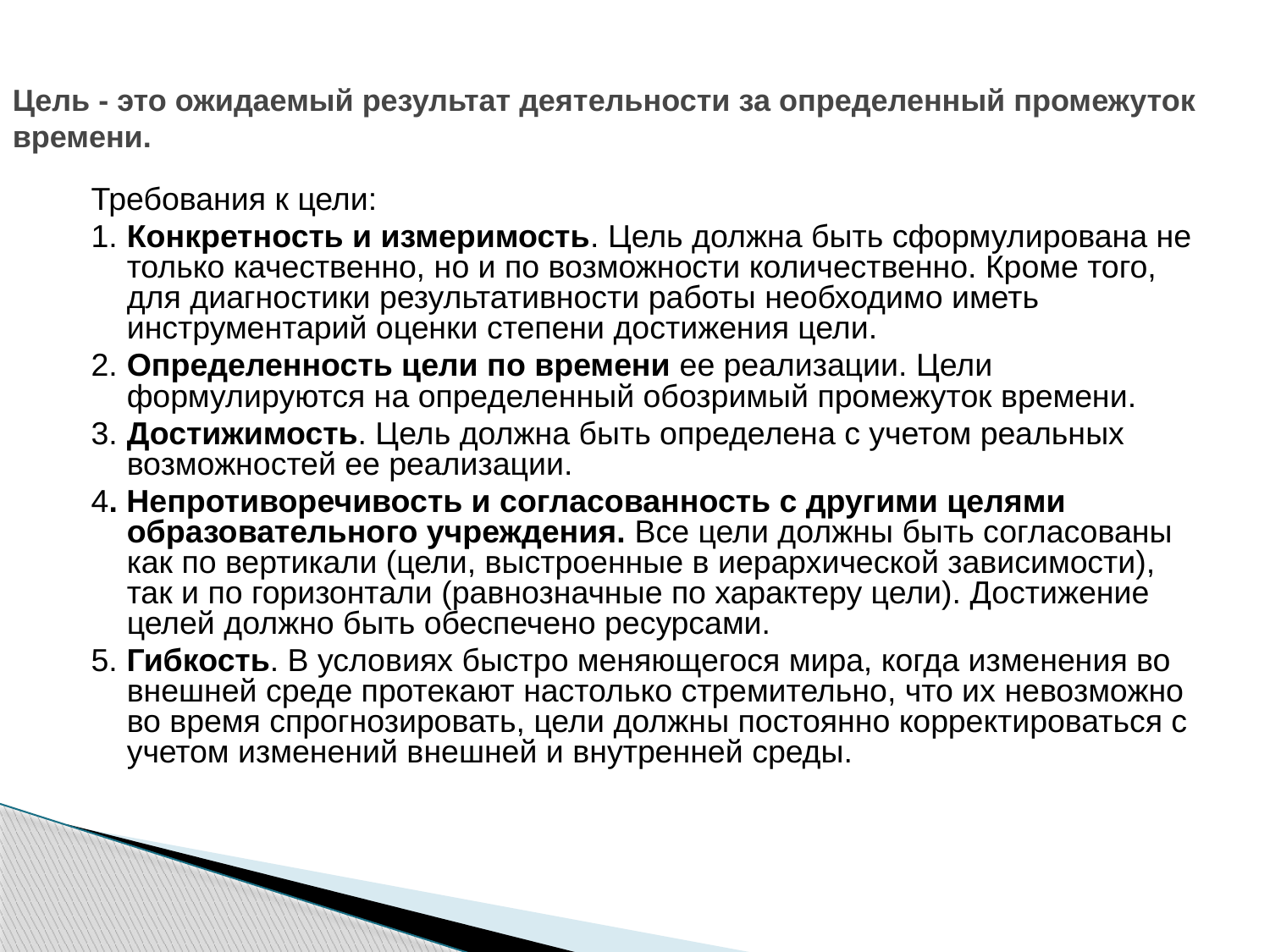

# Цель - это ожидаемый результат деятельности за определенный промежуток времени.
Требования к цели:
1.	Конкретность и измеримость. Цель должна быть сформулирована не только качественно, но и по возможности количественно. Кроме того, для диагностики результативности работы необходимо иметь инструментарий оценки степени достижения цели.
2.	Определенность цели по времени ее реализации. Цели формулируются на определенный обозримый промежуток времени.
3.	Достижимость. Цель должна быть определена с учетом реальных возможностей ее реализации.
4. Непротиворечивость и согласованность с другими целями образовательного учреждения. Все цели должны быть согласованы как по вертикали (цели, выстроенные в иерархической зависимости), так и по горизонтали (равнозначные по характеру цели). Достижение целей должно быть обеспечено ресурсами.
5. Гибкость. В условиях быстро меняющегося мира, когда изменения во внешней среде протекают настолько стремительно, что их невозможно во время спрогнозировать, цели должны постоянно корректироваться с учетом изменений внешней и внутренней среды.